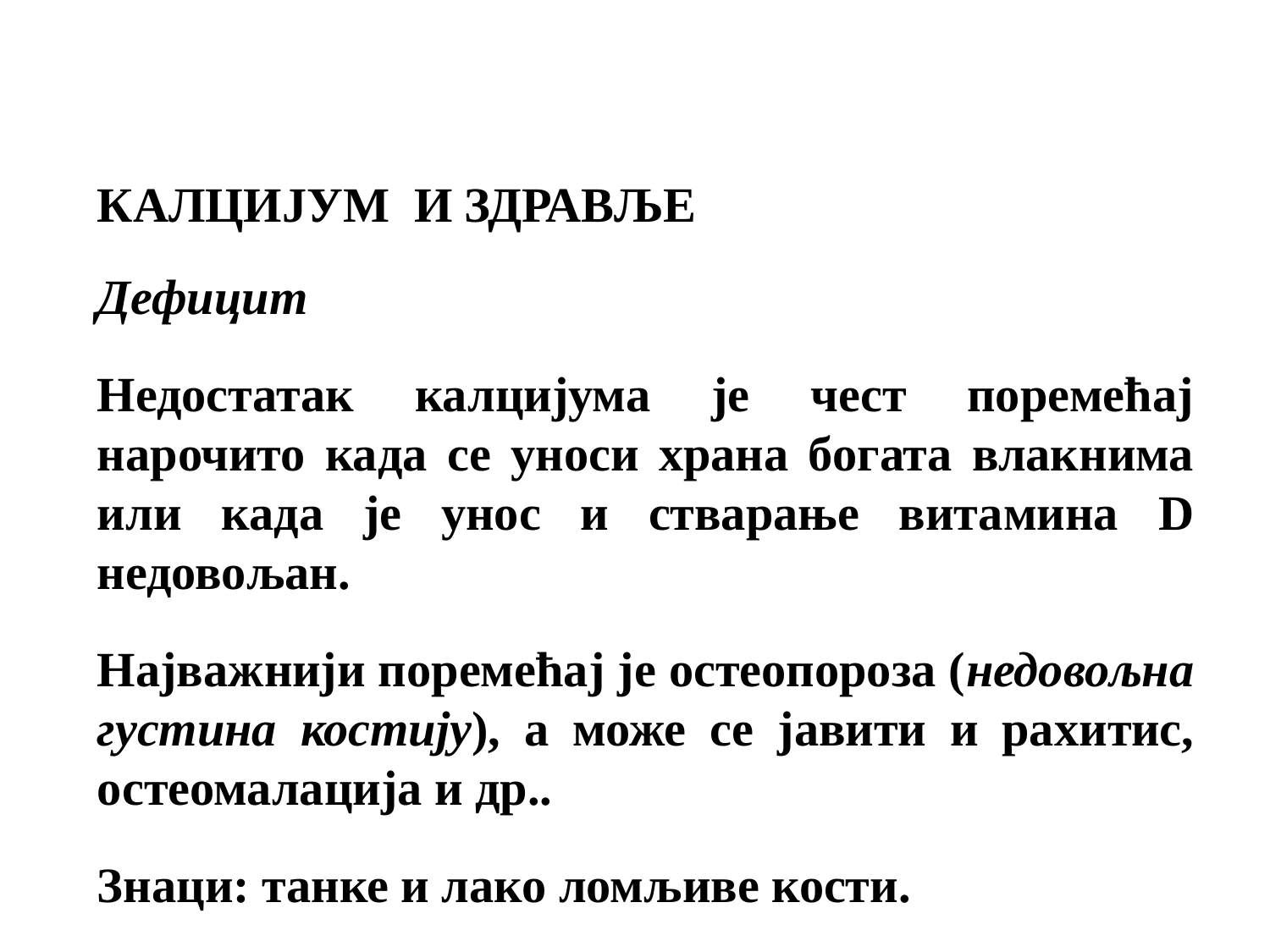

КАЛЦИЈУМ  И ЗДРАВЉЕ

Дефицит

Недостатак калцијума је чест поремећај нарочито када се уноси храна богата влакнима или када је унос и стварање витамина D недовољан.

Најважнији поремећај је остеопороза (недовољна густина костију), а може се јавити и рахитис, остеомалација и др..

Знаци: танке и лако ломљиве кости.